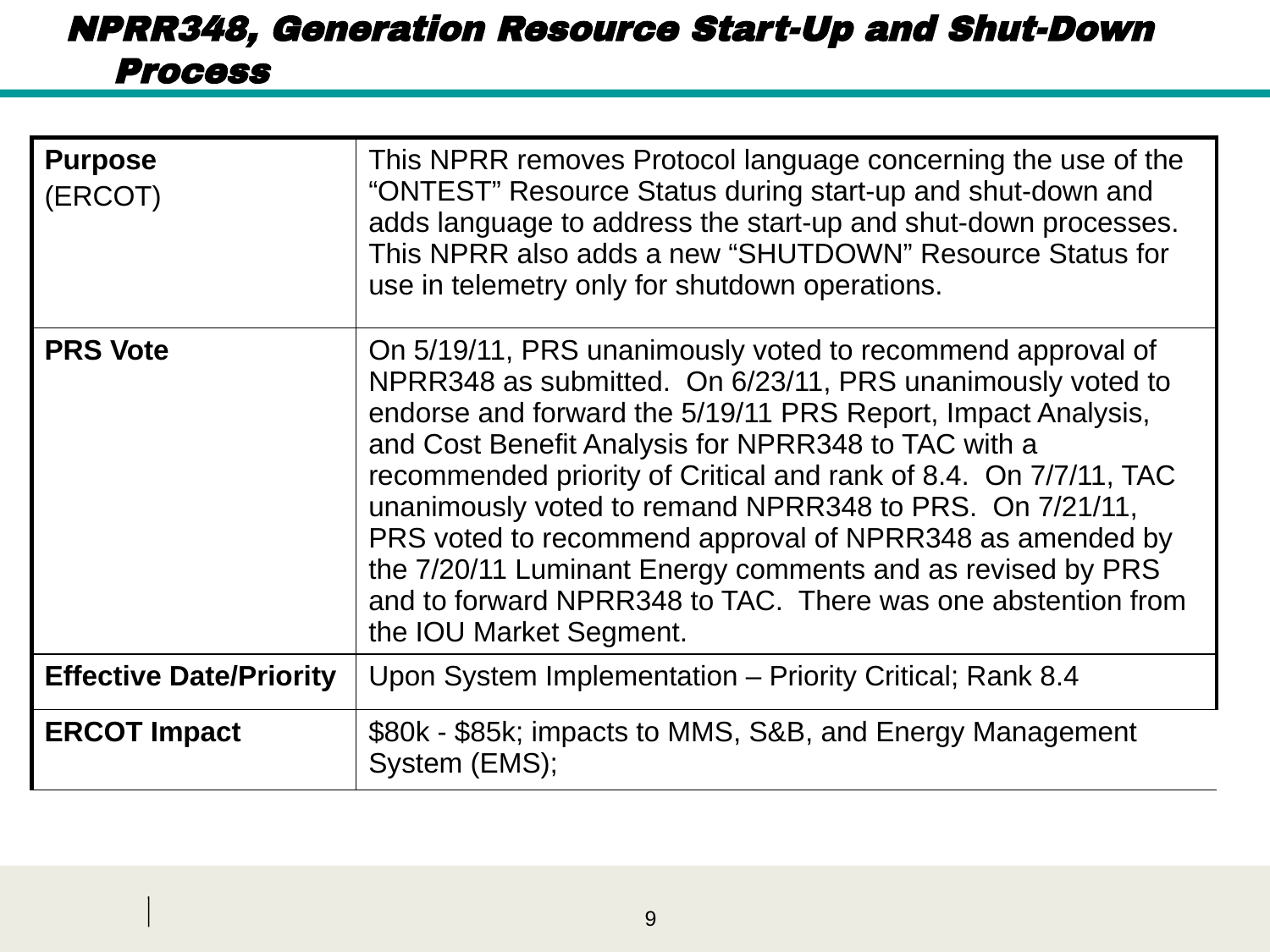

NPRR348, Generation Resource Start-Up and Shut-Down Process
| Purpose (ERCOT) | This NPRR removes Protocol language concerning the use of the “ONTEST” Resource Status during start-up and shut-down and adds language to address the start-up and shut-down processes. This NPRR also adds a new “SHUTDOWN” Resource Status for use in telemetry only for shutdown operations. |
| --- | --- |
| PRS Vote | On 5/19/11, PRS unanimously voted to recommend approval of NPRR348 as submitted. On 6/23/11, PRS unanimously voted to endorse and forward the 5/19/11 PRS Report, Impact Analysis, and Cost Benefit Analysis for NPRR348 to TAC with a recommended priority of Critical and rank of 8.4. On 7/7/11, TAC unanimously voted to remand NPRR348 to PRS. On 7/21/11, PRS voted to recommend approval of NPRR348 as amended by the 7/20/11 Luminant Energy comments and as revised by PRS and to forward NPRR348 to TAC. There was one abstention from the IOU Market Segment. |
| Effective Date/Priority | Upon System Implementation – Priority Critical; Rank 8.4 |
| ERCOT Impact | $80k - $85k; impacts to MMS, S&B, and Energy Management System (EMS); |